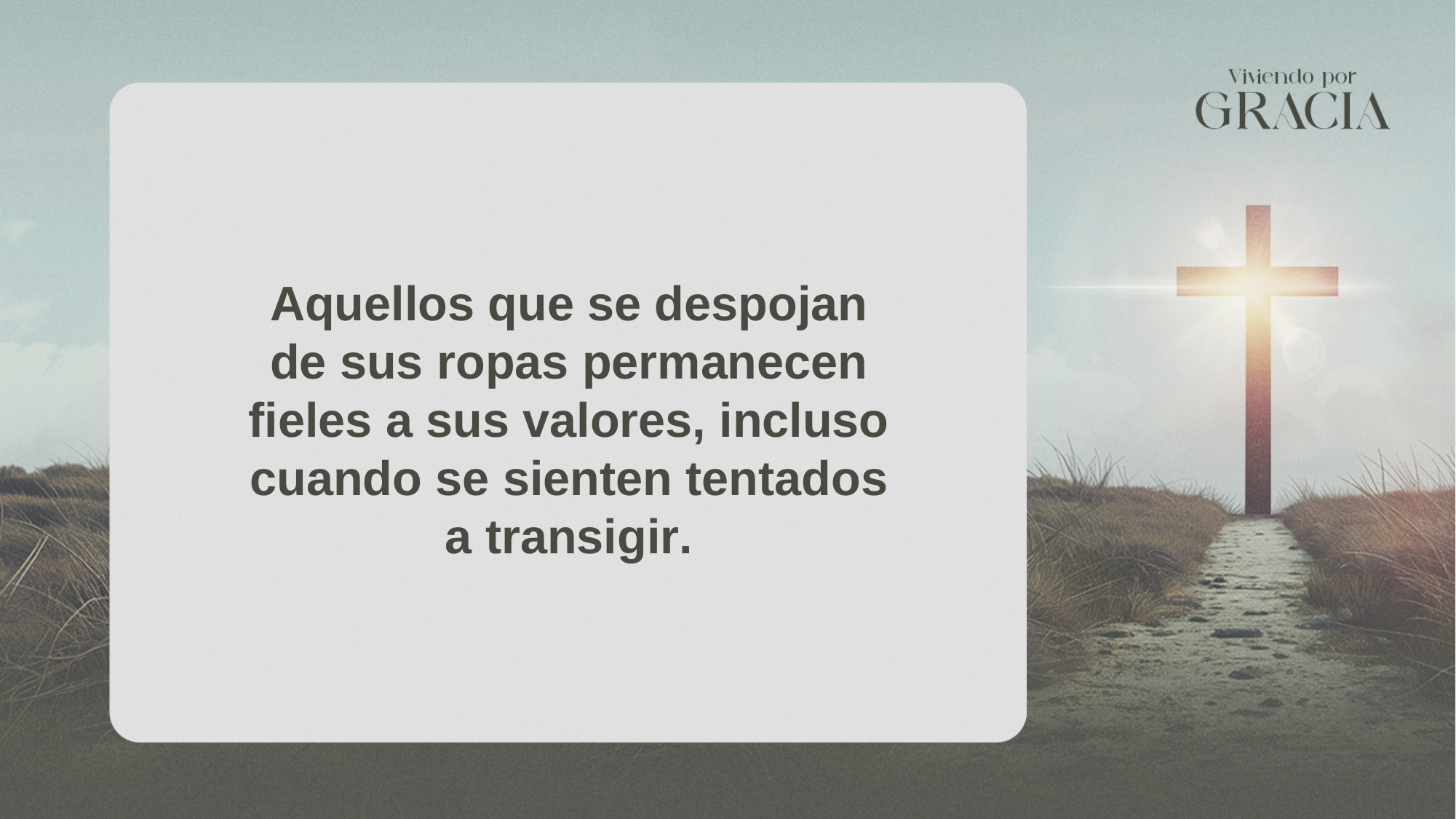

Aquellos que se despojan de sus ropas permanecen fieles a sus valores, incluso cuando se sienten tentados a transigir.